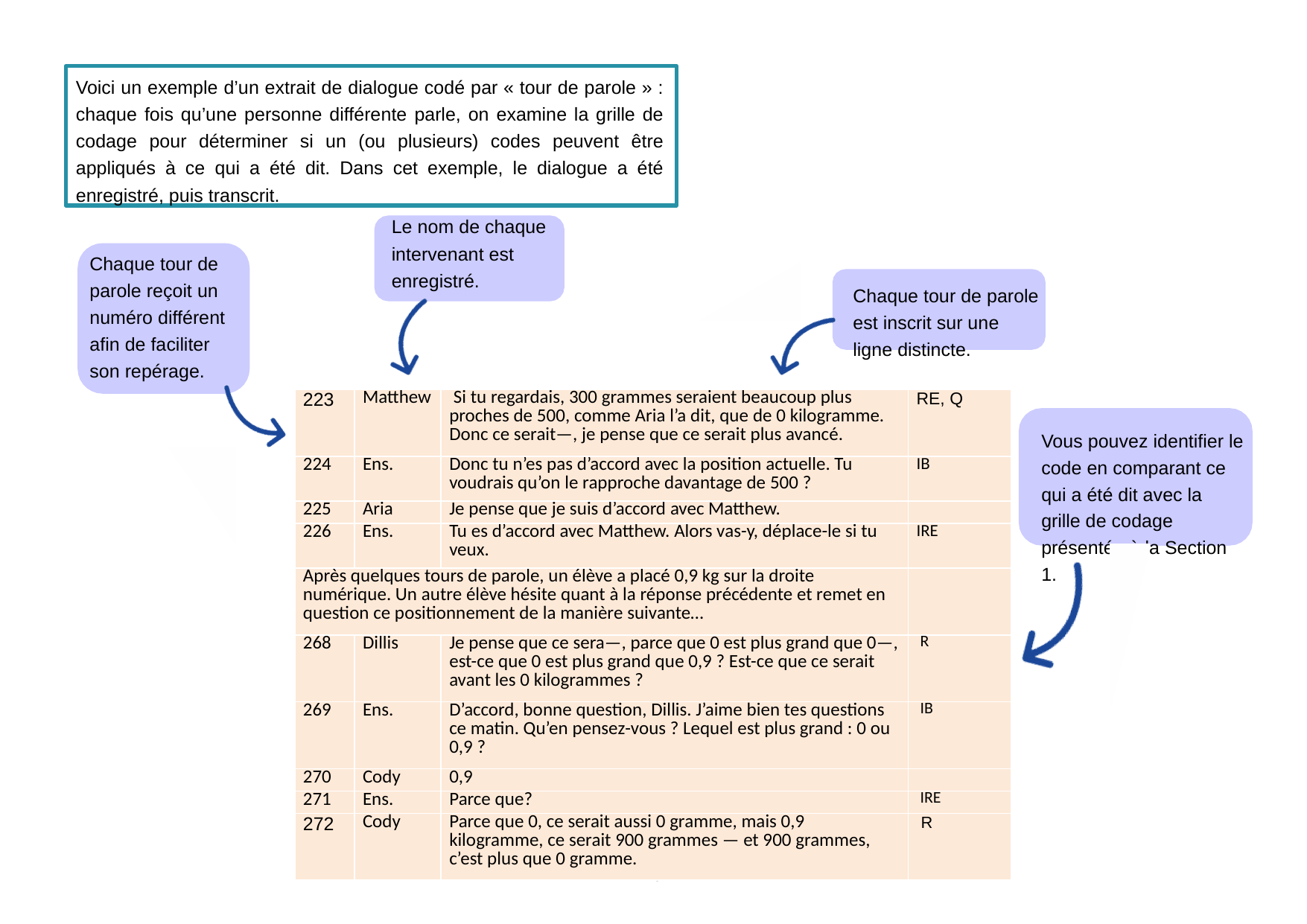

Voici un exemple d’un extrait de dialogue codé par « tour de parole » : chaque fois qu’une personne différente parle, on examine la grille de codage pour déterminer si un (ou plusieurs) codes peuvent être appliqués à ce qui a été dit. Dans cet exemple, le dialogue a été enregistré, puis transcrit.
Le nom de chaque intervenant est enregistré.

Chaque tour de parole reçoit un numéro différent afin de faciliter son repérage.

Chaque tour de parole est inscrit sur une ligne distincte.

| 223 | Matthew | Si tu regardais, 300 grammes seraient beaucoup plus proches de 500, comme Aria l’a dit, que de 0 kilogramme. Donc ce serait—, je pense que ce serait plus avancé. | RE, Q |
| --- | --- | --- | --- |
| 224 | Ens. | Donc tu n’es pas d’accord avec la position actuelle. Tu voudrais qu’on le rapproche davantage de 500 ? | IB |
| 225 | Aria | Je pense que je suis d’accord avec Matthew. |  |
| 226 | Ens. | Tu es d’accord avec Matthew. Alors vas-y, déplace-le si tu veux. | IRE |
| Après quelques tours de parole, un élève a placé 0,9 kg sur la droite numérique. Un autre élève hésite quant à la réponse précédente et remet en question ce positionnement de la manière suivante… |  |  |  |
| 268 | Dillis | Je pense que ce sera—, parce que 0 est plus grand que 0—, est-ce que 0 est plus grand que 0,9 ? Est-ce que ce serait avant les 0 kilogrammes ? | R |
| 269 | Ens. | D’accord, bonne question, Dillis. J’aime bien tes questions ce matin. Qu’en pensez-vous ? Lequel est plus grand : 0 ou 0,9 ? | IB |
| 270 | Cody | 0,9 |  |
| 271 | Ens. | Parce que? | IRE |
| 272 | Cody | Parce que 0, ce serait aussi 0 gramme, mais 0,9 kilogramme, ce serait 900 grammes — et 900 grammes, c’est plus que 0 gramme. | R |

Vous pouvez identifier le code en comparant ce qui a été dit avec la grille de codage présentée à la Section 1.

28